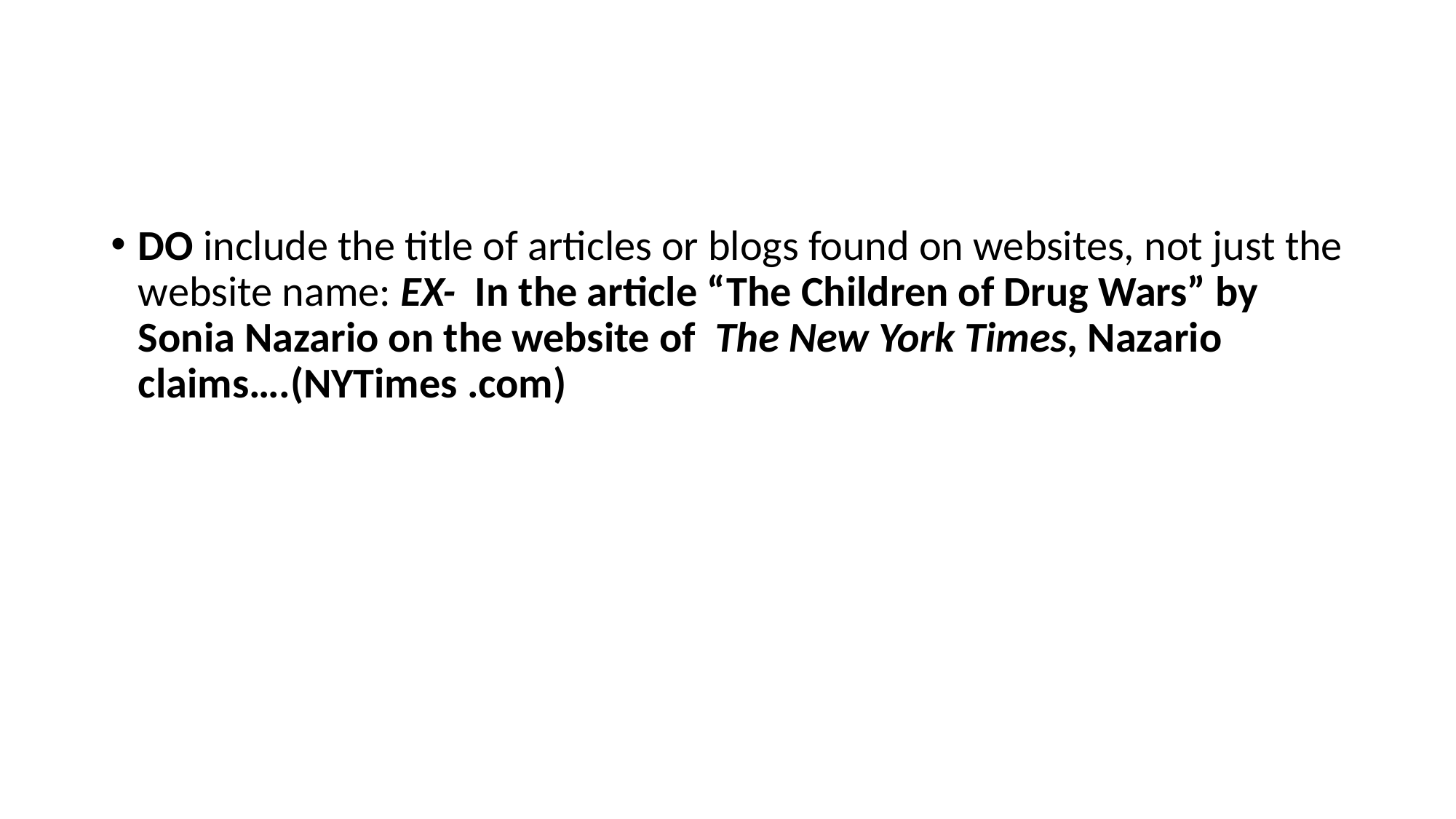

#
DO include the title of articles or blogs found on websites, not just the website name: EX-  In the article “The Children of Drug Wars” by Sonia Nazario on the website of  The New York Times, Nazario claims….(NYTimes .com)